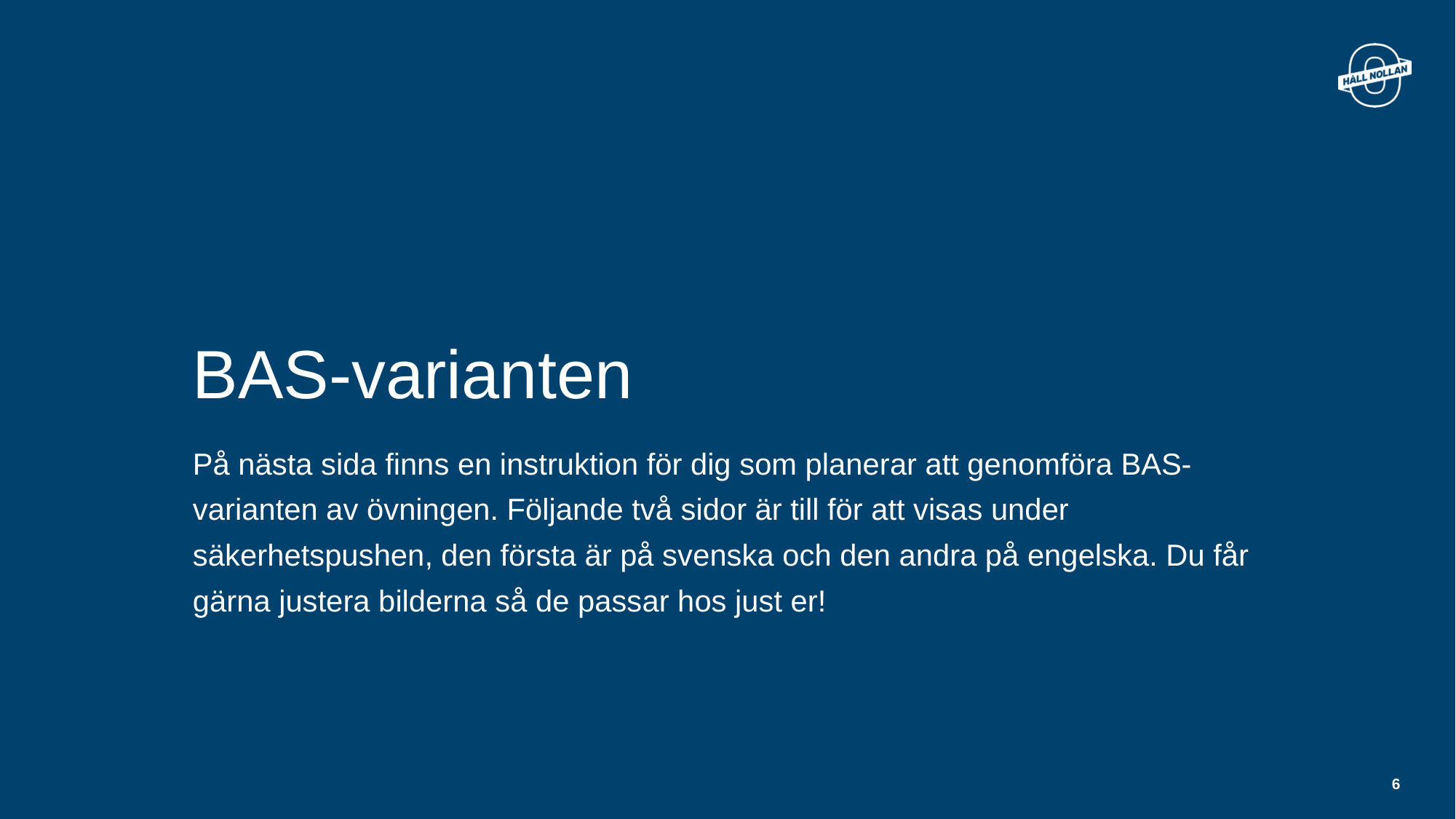

# BAS-varianten
På nästa sida finns en instruktion för dig som planerar att genomföra BAS-varianten av övningen. Följande två sidor är till för att visas under säkerhetspushen, den första är på svenska och den andra på engelska. Du får gärna justera bilderna så de passar hos just er!
6